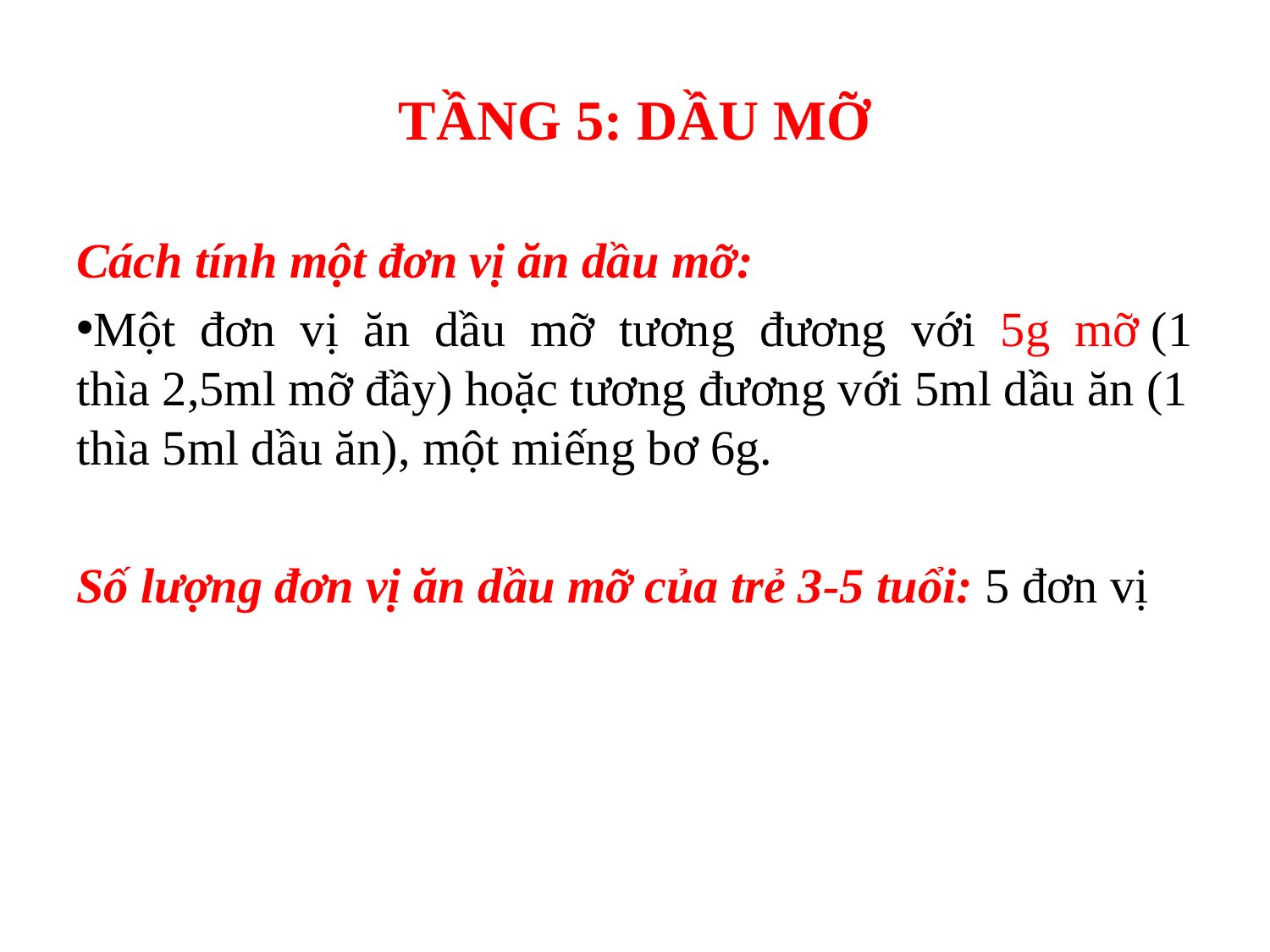

# TẦNG 5: DẦU MỠ
Cách tính một đơn vị ăn dầu mỡ:
Một  đơn  vị  ăn  dầu  mỡ  tương  đương  với  5g  mỡ (1 thìa 2,5ml mỡ đầy) hoặc tương đương với 5ml dầu ăn (1 thìa 5ml dầu ăn), một miếng bơ 6g.

Số lượng đơn vị ăn dầu mỡ của trẻ 3-5 tuổi: 5 đơn vị